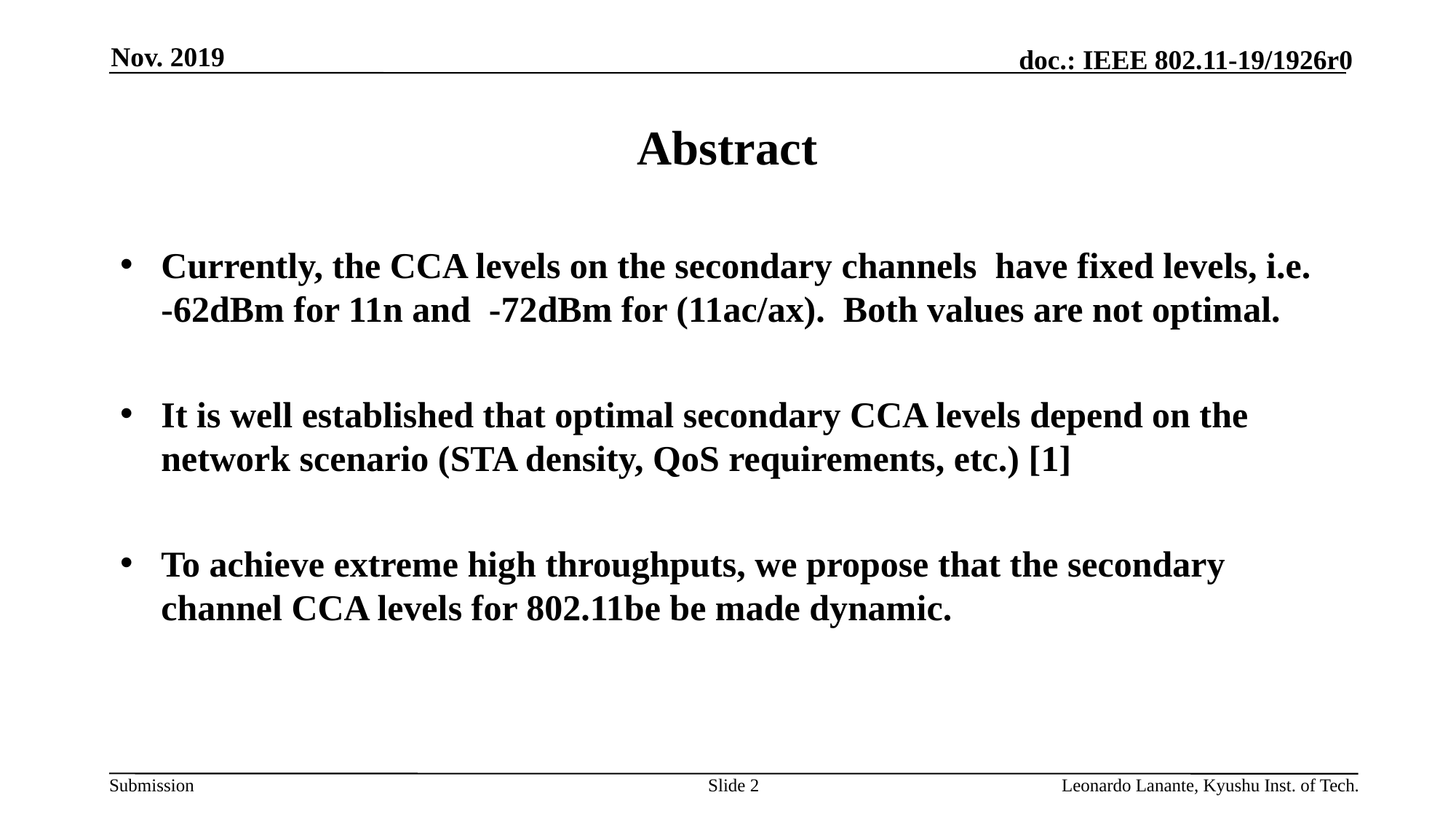

Nov. 2019
# Abstract
Currently, the CCA levels on the secondary channels  have fixed levels, i.e.  -62dBm for 11n and  -72dBm for (11ac/ax).  Both values are not optimal.

It is well established that optimal secondary CCA levels depend on the network scenario (STA density, QoS requirements, etc.) [1]

To achieve extreme high throughputs, we propose that the secondary channel CCA levels for 802.11be be made dynamic.
Slide 2
Leonardo Lanante, Kyushu Inst. of Tech.